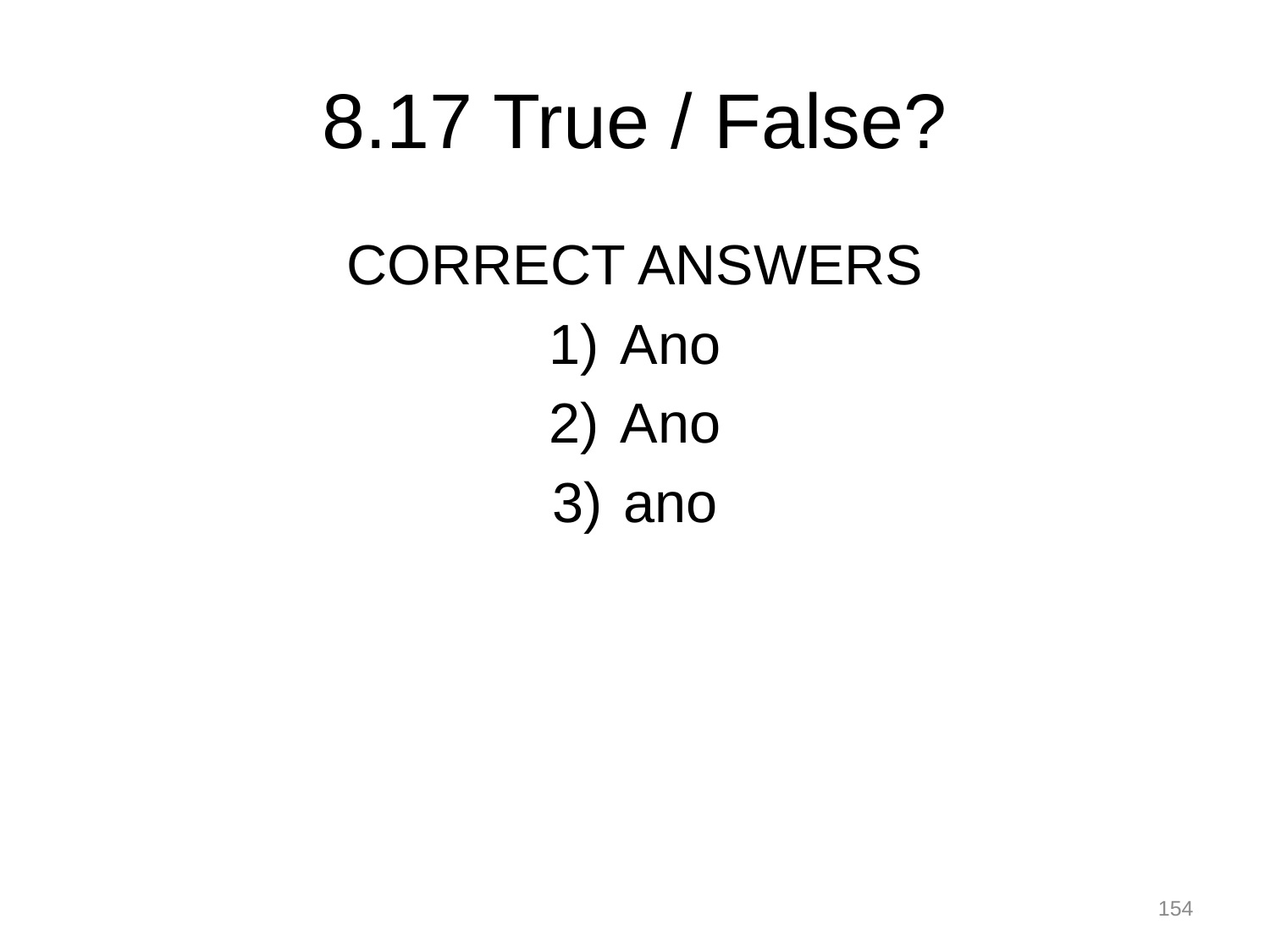

# 8.17 True / False?
CORRECT ANSWERS
Ano
Ano
ano
154